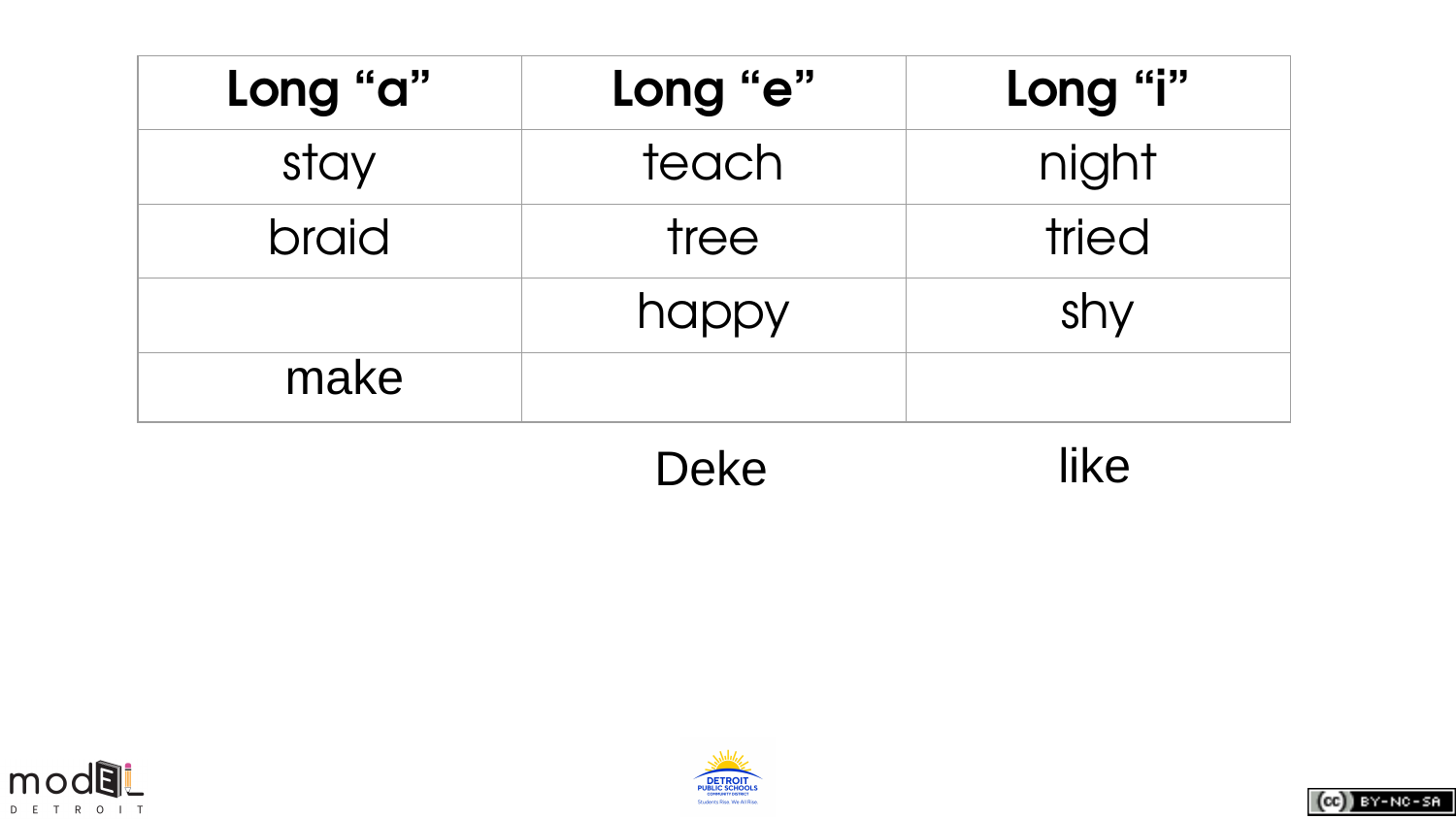

| Long “a” | Long “e” | Long “i” |
| --- | --- | --- |
| stay | teach | night |
| braid | tree | tried |
|  | happy | shy |
|  |  |  |
make
like

Deke